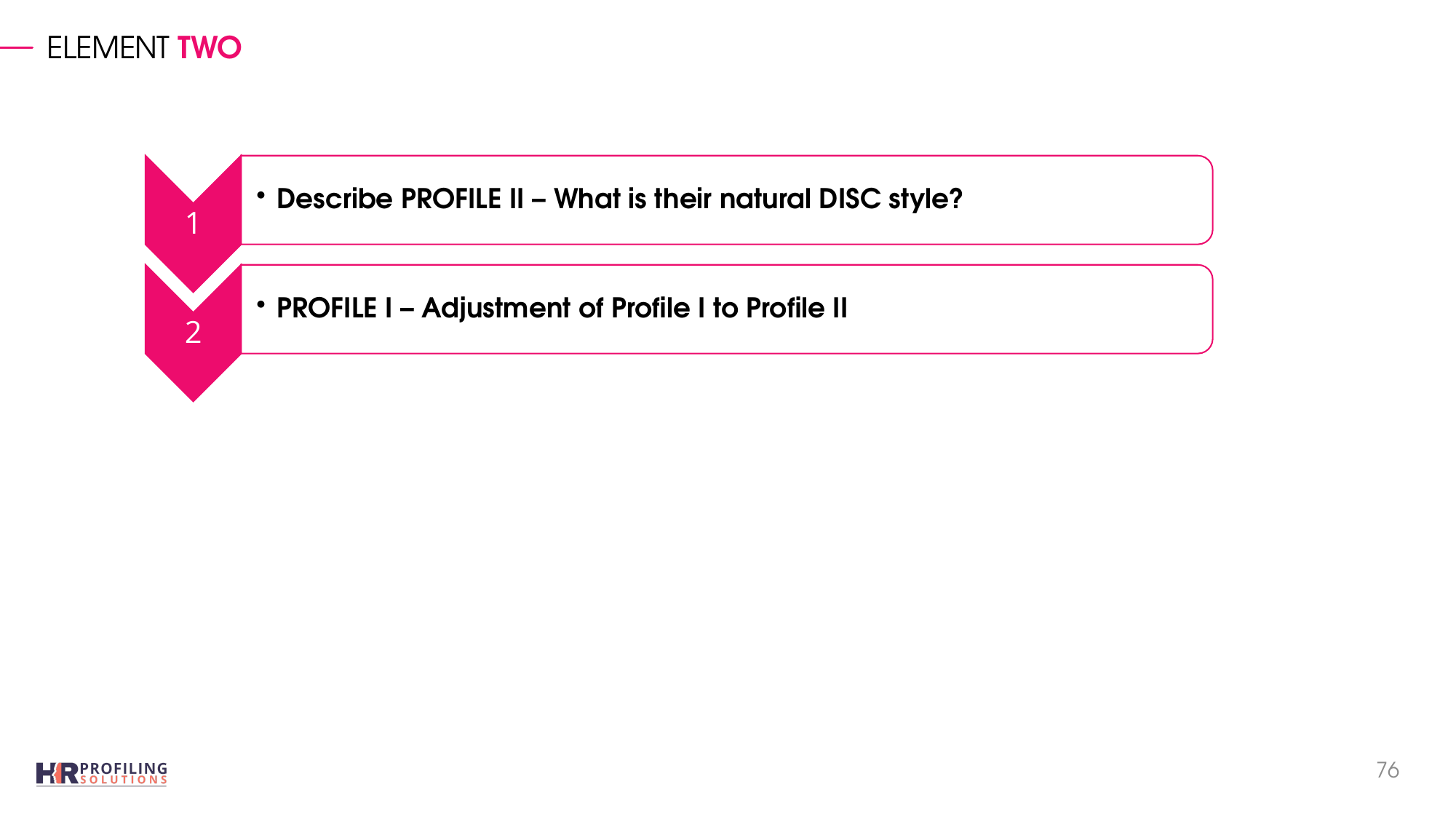

# ELEMENT TWO
1
Describe PROFILE II – What is their natural DISC style?
2
PROFILE I – Adjustment of Profile I to Profile II
76